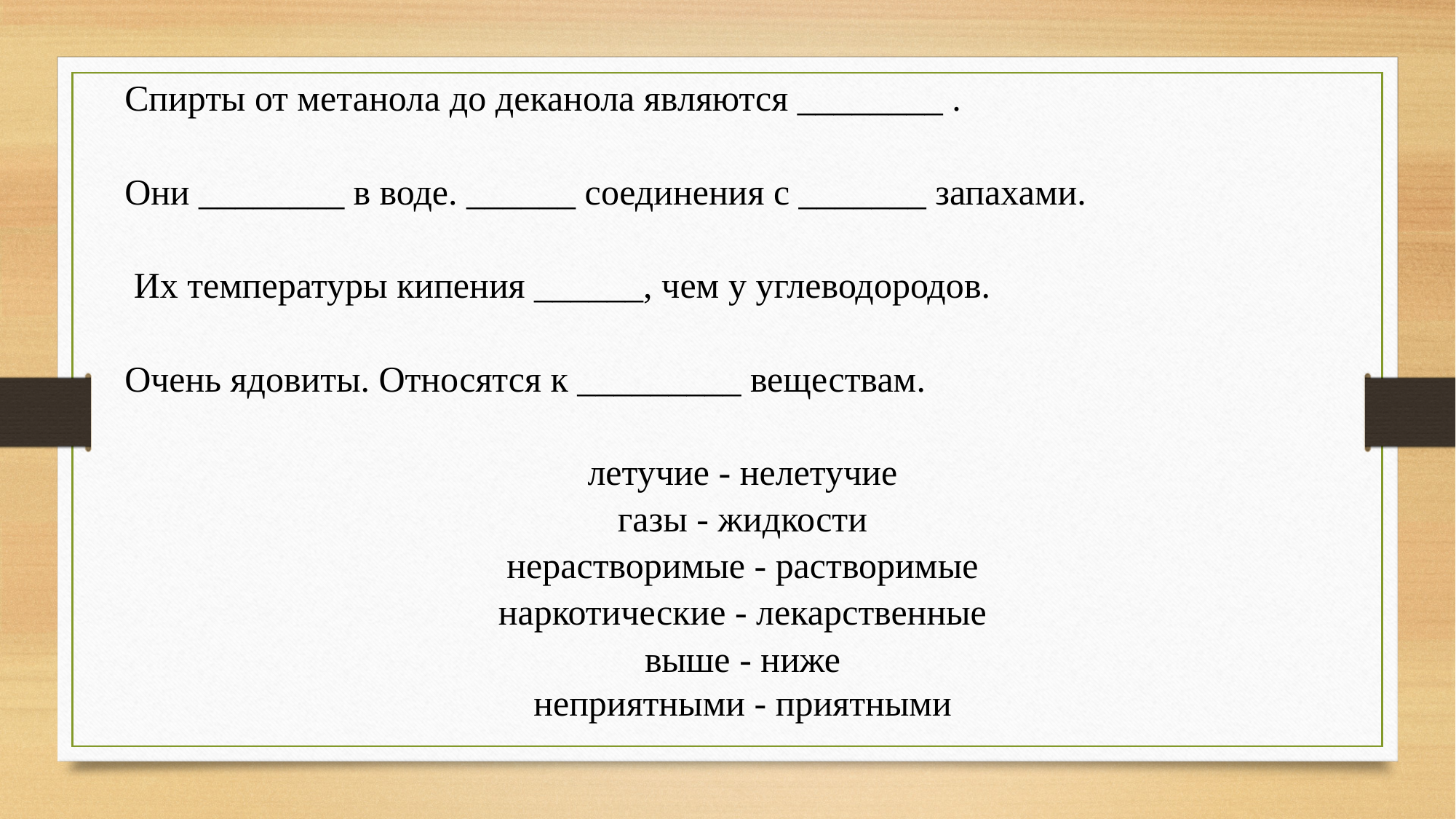

Спирты от метанола до деканола являются ________ .

Они ________ в воде. ______ соединения с _______ запахами.

 Их температуры кипения ______, чем у углеводородов.

Очень ядовиты. Относятся к _________ веществам.

летучие - нелетучие
газы - жидкости
нерастворимые - растворимые
наркотические - лекарственные
выше - ниже
неприятными - приятными